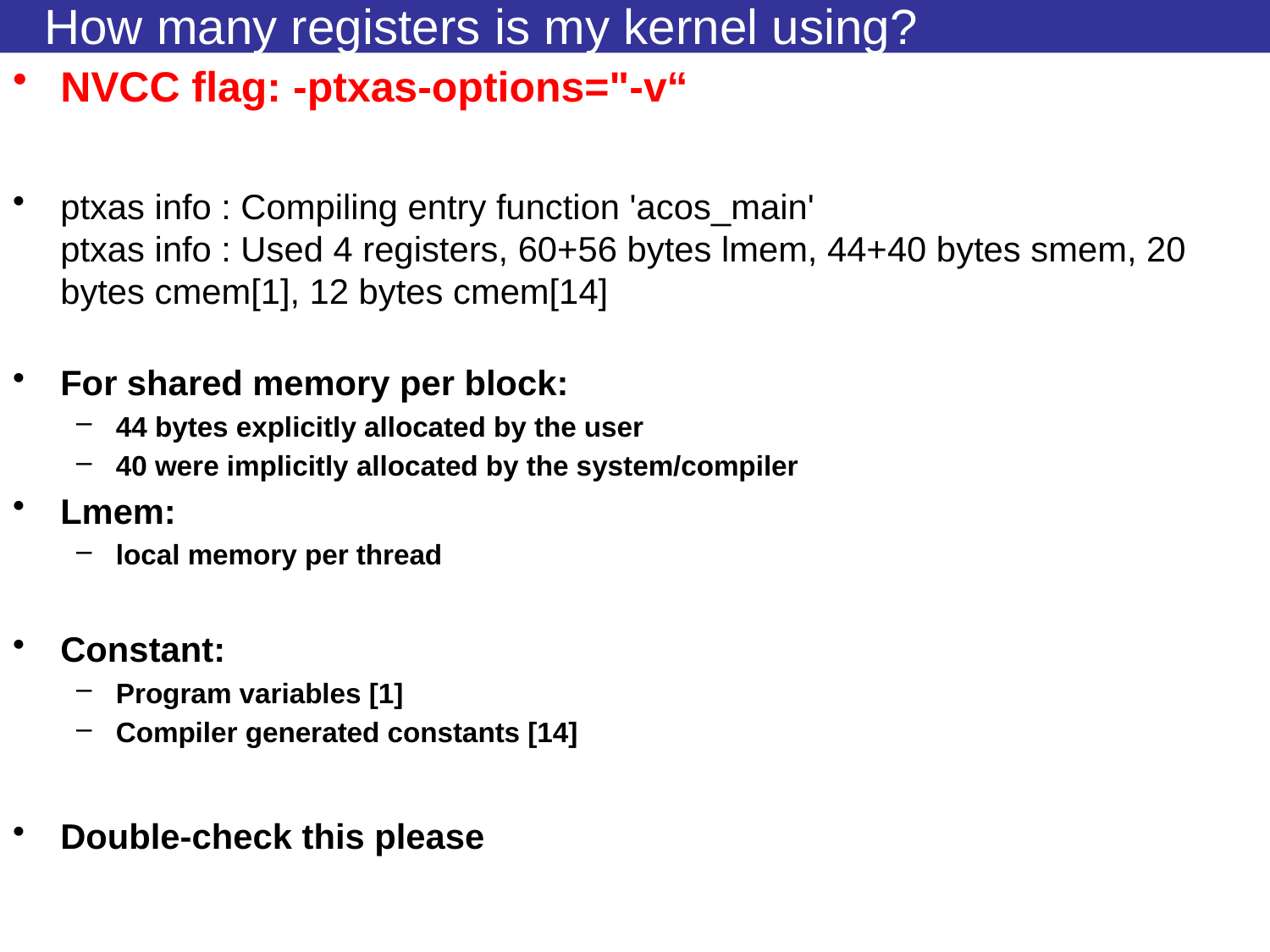

# How many registers is my kernel using?
NVCC flag: -ptxas-options="-v“

ptxas info : Compiling entry function 'acos_main'
ptxas info : Used 4 registers, 60+56 bytes lmem, 44+40 bytes smem, 20 bytes cmem[1], 12 bytes cmem[14]
For shared memory per block:
44 bytes explicitly allocated by the user
40 were implicitly allocated by the system/compiler
Lmem:
local memory per thread

Constant:
Program variables [1]
Compiler generated constants [14]

Double-check this please